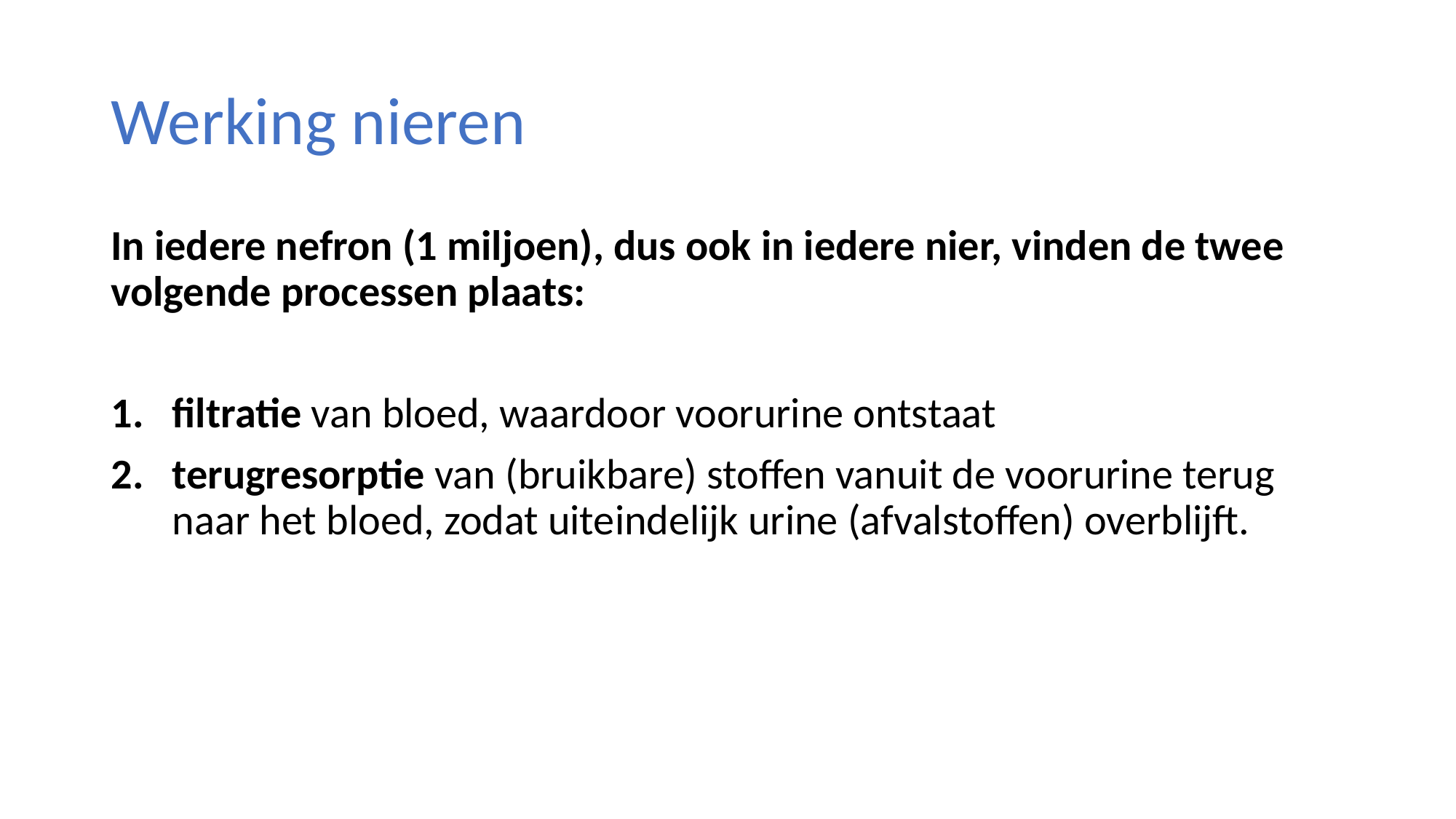

# Werking nieren
In iedere nefron (1 miljoen), dus ook in iedere nier, vinden de twee volgende processen plaats:

filtratie van bloed, waardoor voorurine ontstaat
terugresorptie van (bruikbare) stoffen vanuit de voorurine terug naar het bloed, zodat uiteindelijk urine (afvalstoffen) overblijft.